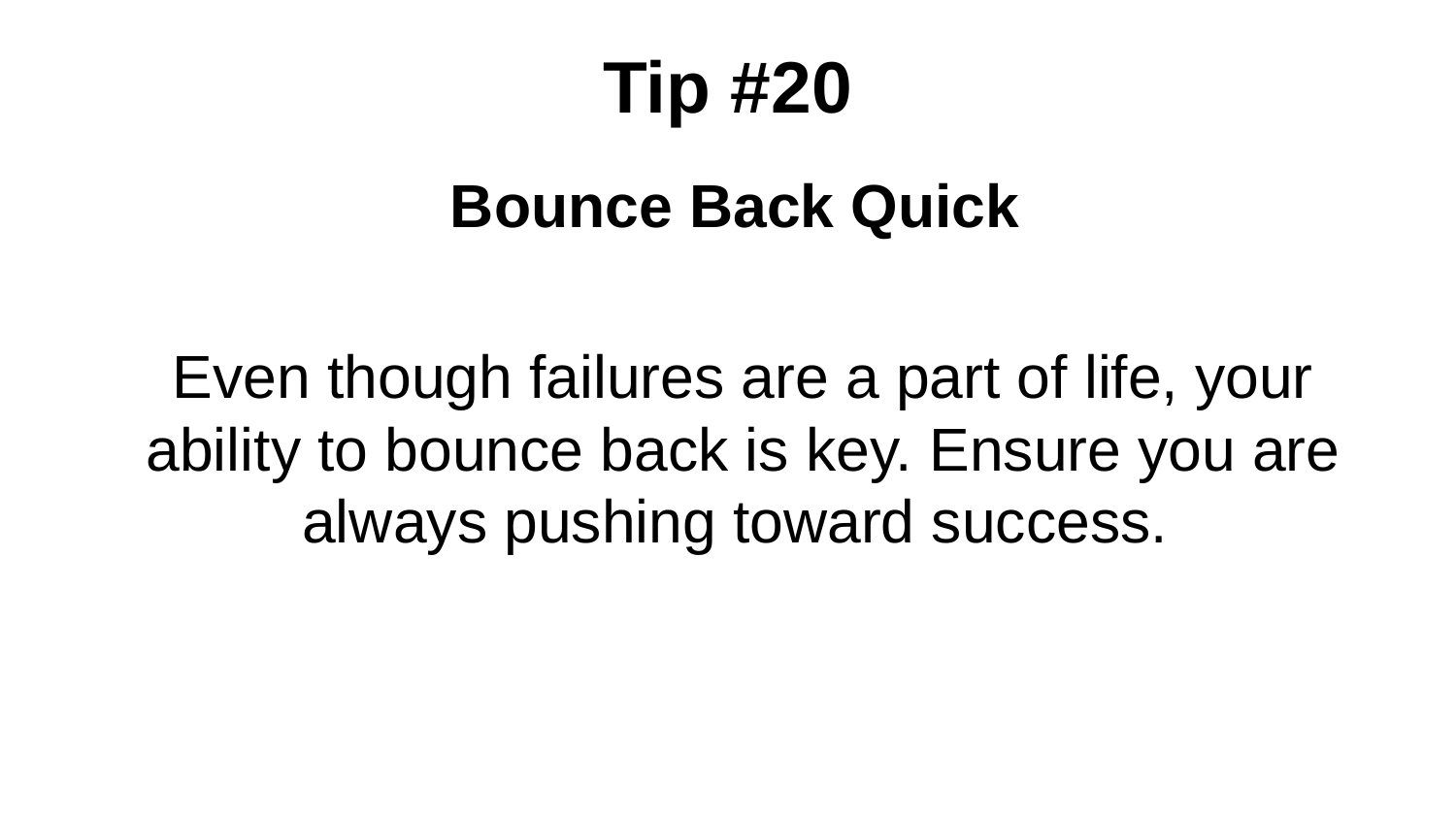

# Tip #20

Bounce Back Quick

Even though failures are a part of life, your ability to bounce back is key. Ensure you are always pushing toward success.